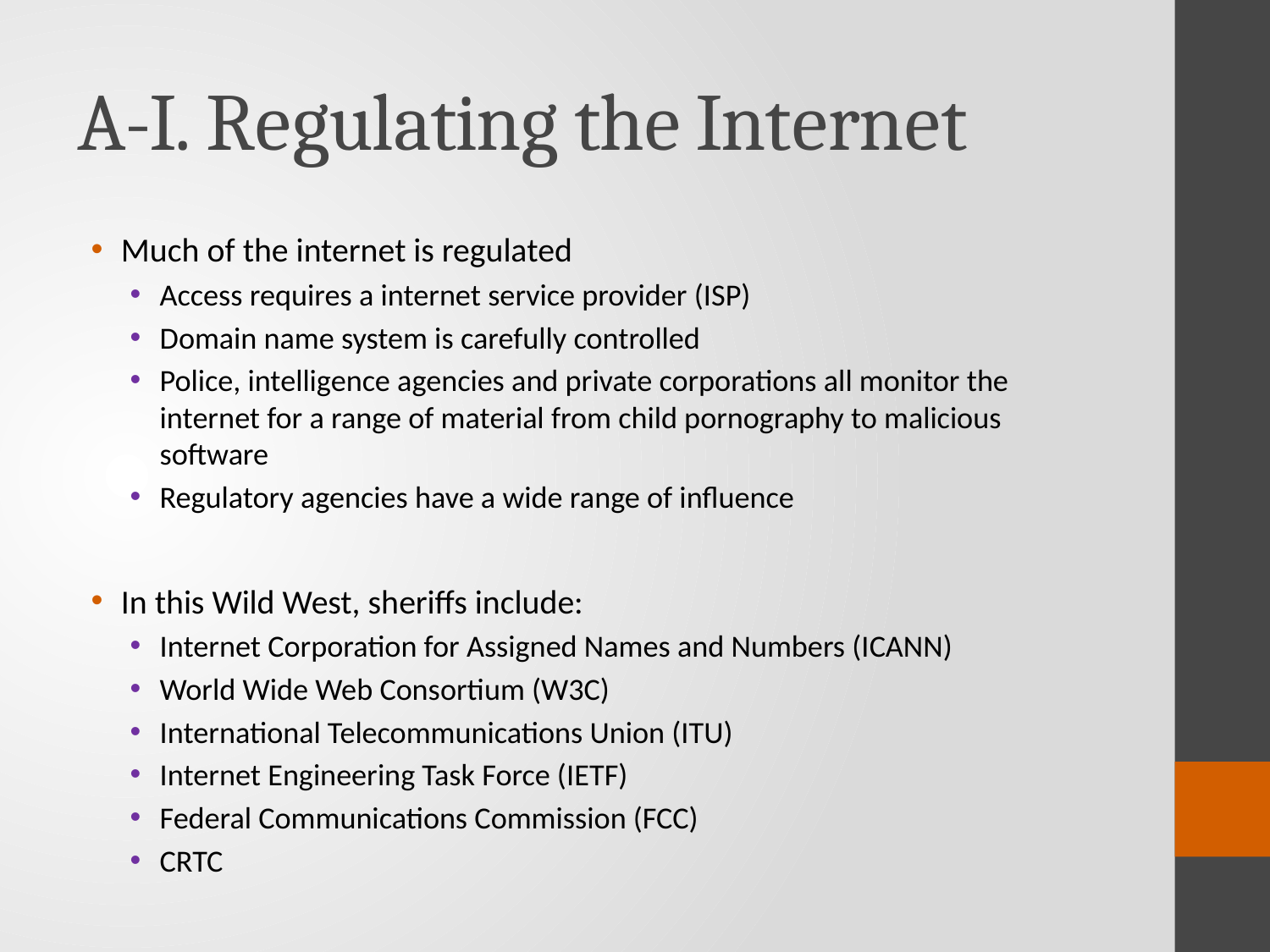

# A-I. Regulating the Internet
Much of the internet is regulated
Access requires a internet service provider (ISP)
Domain name system is carefully controlled
Police, intelligence agencies and private corporations all monitor the internet for a range of material from child pornography to malicious software
Regulatory agencies have a wide range of influence

In this Wild West, sheriffs include:
Internet Corporation for Assigned Names and Numbers (ICANN)
World Wide Web Consortium (W3C)
International Telecommunications Union (ITU)
Internet Engineering Task Force (IETF)
Federal Communications Commission (FCC)
CRTC